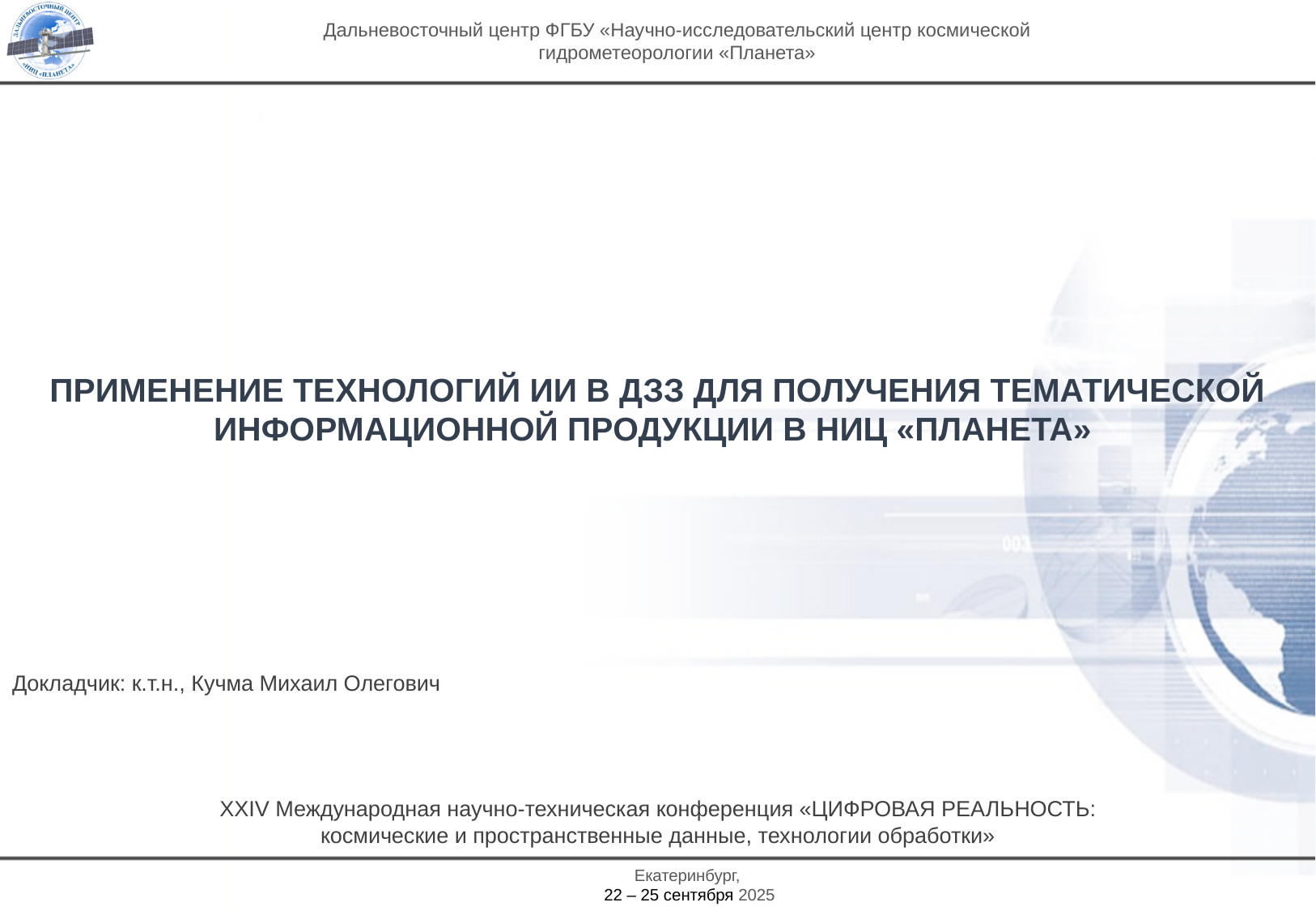

Применение технологий ИИ в ДЗЗ для получения тематической информационной продукции в НИЦ «Планета»

Докладчик: к.т.н., Кучма Михаил Олегович
XXIV Международная научно-техническая конференция «ЦИФРОВАЯ РЕАЛЬНОСТЬ:
космические и пространственные данные, технологии обработки»
Екатеринбург,
22 – 25 сентября 2025